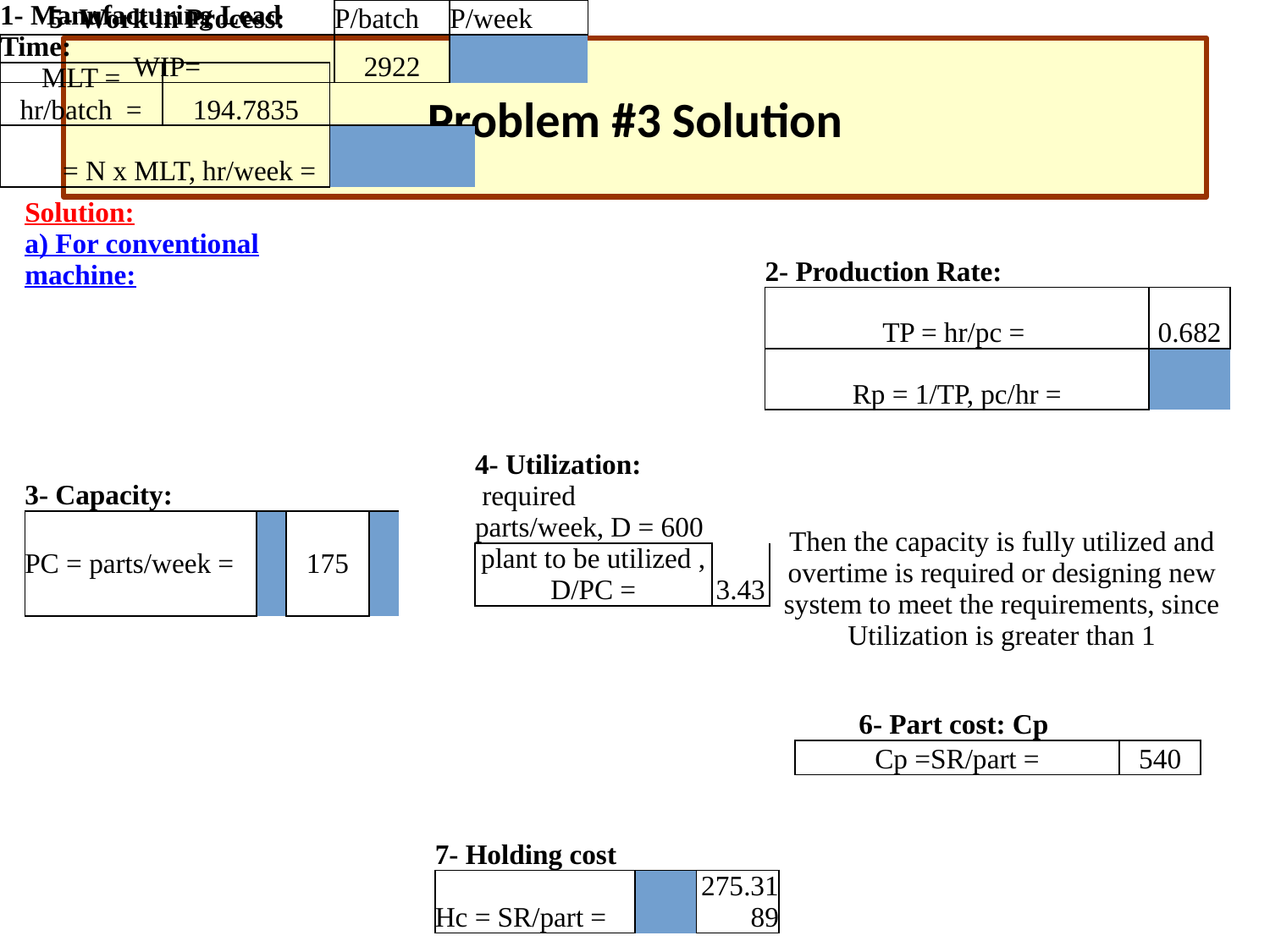

# Problem #3 Solution
| Solution: |  |  |  |  |  |  |  |
| --- | --- | --- | --- | --- | --- | --- | --- |
| a) For conventional machine: |  |  |  |  |  |  |  |
|  |  |  |  |  |  |  |  |  |  |  |  |  |  |  |  |  |  |  |  |  |  |
| --- | --- | --- | --- | --- | --- | --- | --- | --- | --- | --- | --- | --- | --- | --- | --- | --- | --- | --- | --- | --- | --- |
|  |  |  |  |  |  |  |  |  |  |  |  |  |  |  |  |  |  |  |  |  |  |
|  |  |  |  |  |  |  |  |  |  |  |  |  |  |  |  |  |  |  |  |  |  |
|  |  |  |  |  |  |  |  |  |  |  |  |  |  |  |  |  |  |  |  |  |  |
|  |  |  |  |  |  |  |  |  |  |  |  |  |  |  |  |  |  |  |  |  |  |
|  |  |  |  |  |  |  |  |  |  |  |  |  |  |  |  |  |  |  |  |  |  |
|  |  |  |  |  |  |  |  |  |  |  |  |  |  |  |  |  |  |  |  |  |  |
|  |  |  |  |  |  |  |  |  |  |  |  |  |  |  |  |  |  |  |  |  |  |
|  |  |  |  |  |  |  |  |  |  |  |  |  |  |  |  |  |  |  |  |  |  |
|  |  |  |  |  |  |  |  |  |  |  |  |  |  |  |  |  |  |  |  |  |  |
|  |  |  |  |  |  |  |  |  |  |  |  |  |  |  |  |  |  |  |  |  |  |
|  |  |  |  |  |  |  |  |  |  |  |  |  |  |  |  |  |  |  |  |  |  |
|  |  |  |  |  |  |  |  |  |  |  |  |  |  |  |  |  |  |  |  |  |  |
|  |  |  |  |  |  |  |  |  |  |  |  |  |  |  |  |  |  |  |  |  |  |
| 1- Manufacturing Lead Time: |  |  |  |  |  |  |  |  |
| --- | --- | --- | --- | --- | --- | --- | --- | --- |
| MLT = hr/batch = |  | 194.7835 |  |  |  |  |  |  |
| = N x MLT, hr/week = |  |  |  |  |  |  | 3895.6701 |  |
| 2- Production Rate: |  |  |  |  |  |
| --- | --- | --- | --- | --- | --- |
| TP = hr/pc = |  |  |  |  | 0.682 |
| Rp = 1/TP, pc/hr = |  |  |  |  | 1.466 |
| 3- Capacity: |  |  |  |  |  |  |
| --- | --- | --- | --- | --- | --- | --- |
| PC = parts/week = |  |  |  | 175 |  |  |
| 4- Utilization: |  |  |  |  |  |  | Then the capacity is fully utilized and overtime is required or designing new system to meet the requirements, since Utilization is greater than 1 |  |  |  |  |  |
| --- | --- | --- | --- | --- | --- | --- | --- | --- | --- | --- | --- | --- |
| required parts/week, D = 600 |  |  |  |  |  |  |  |  |  |  |  |  |
| plant to be utilized , D/PC = |  |  |  |  |  | 3.43 |  |  |  |  |  |  |
|  |  |  |  |  |  |  |  |  |  |  |  |  |
| 5- Work in Process: |  |  |  |  |  |  |  | P/batch | P/week |  |  |
| --- | --- | --- | --- | --- | --- | --- | --- | --- | --- | --- | --- |
| WIP= |  |  |  |  |  |  |  | 2922 | 58435 |  |  |
| 6- Part cost: Cp |  |  |  |  |
| --- | --- | --- | --- | --- |
| Cp =SR/part = |  |  |  | 540 |
| 7- Holding cost |  |  |  |  |  |
| --- | --- | --- | --- | --- | --- |
| Hc = SR/part = |  |  | 275.3189 |  |  |